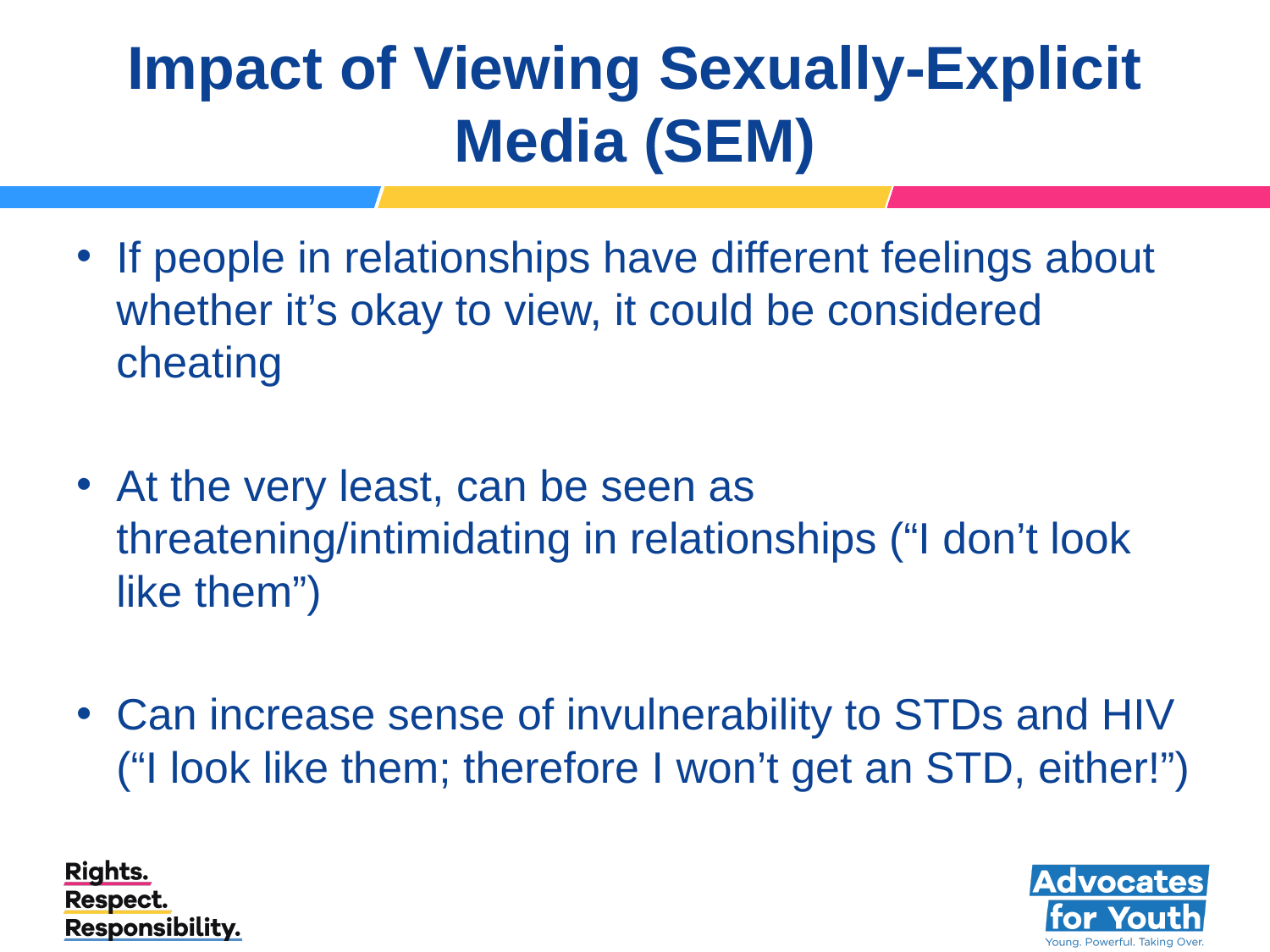

# Impact of Viewing Sexually-Explicit Media (SEM)
If people in relationships have different feelings about whether it’s okay to view, it could be considered cheating

At the very least, can be seen as threatening/intimidating in relationships (“I don’t look like them”)

Can increase sense of invulnerability to STDs and HIV (“I look like them; therefore I won’t get an STD, either!”)